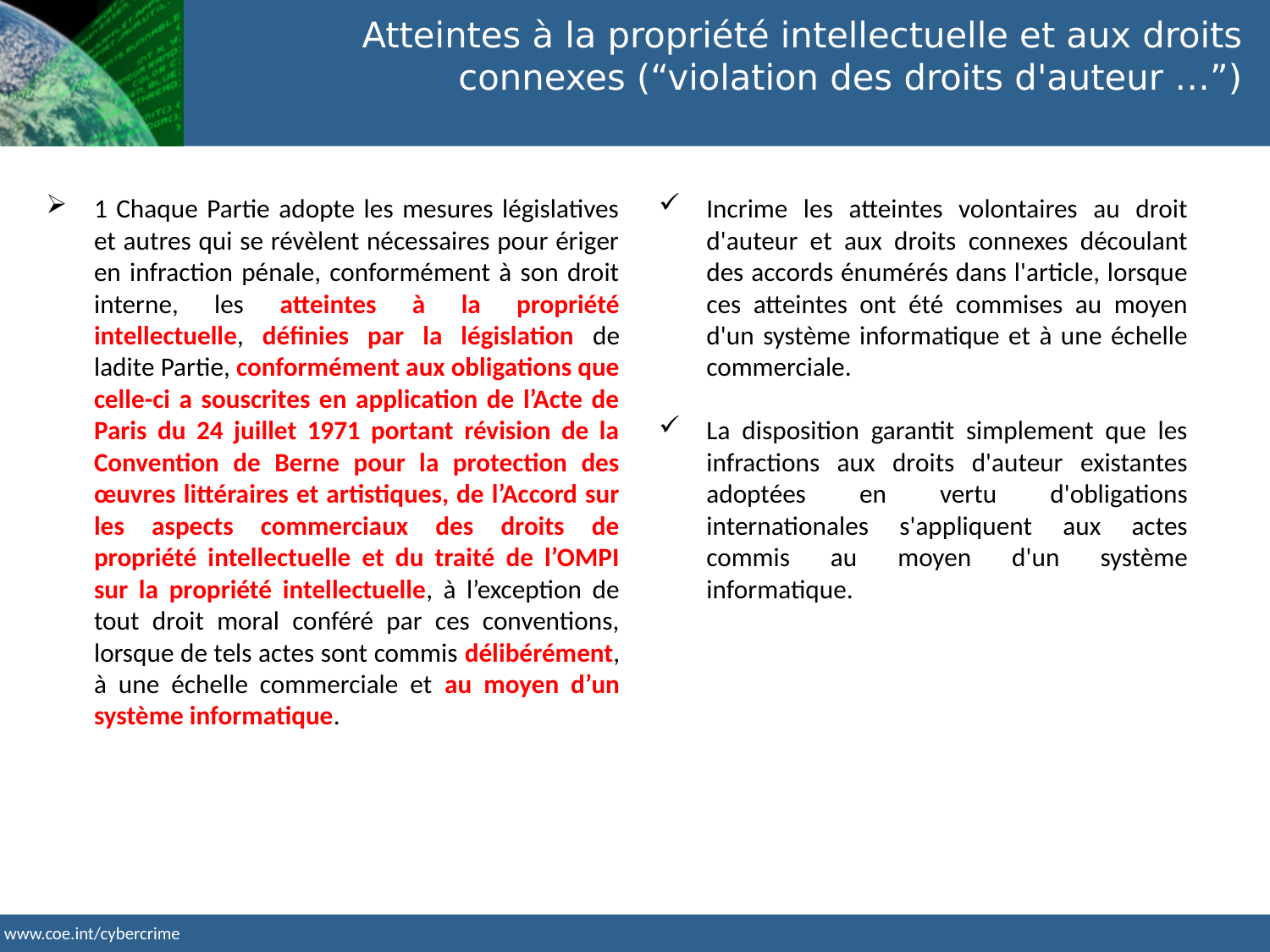

Atteintes à la propriété intellectuelle et aux droits connexes (“violation des droits d'auteur …”)
1 Chaque Partie adopte les mesures législatives et autres qui se révèlent nécessaires pour ériger en infraction pénale, conformément à son droit interne, les atteintes à la propriété intellectuelle, définies par la législation de ladite Partie, conformément aux obligations que celle-ci a souscrites en application de l’Acte de Paris du 24 juillet 1971 portant révision de la Convention de Berne pour la protection des œuvres littéraires et artistiques, de l’Accord sur les aspects commerciaux des droits de propriété intellectuelle et du traité de l’OMPI sur la propriété intellectuelle, à l’exception de tout droit moral conféré par ces conventions, lorsque de tels actes sont commis délibérément, à une échelle commerciale et au moyen d’un système informatique.
Incrime les atteintes volontaires au droit d'auteur et aux droits connexes découlant des accords énumérés dans l'article, lorsque ces atteintes ont été commises au moyen d'un système informatique et à une échelle commerciale.

La disposition garantit simplement que les infractions aux droits d'auteur existantes adoptées en vertu d'obligations internationales s'appliquent aux actes commis au moyen d'un système informatique.